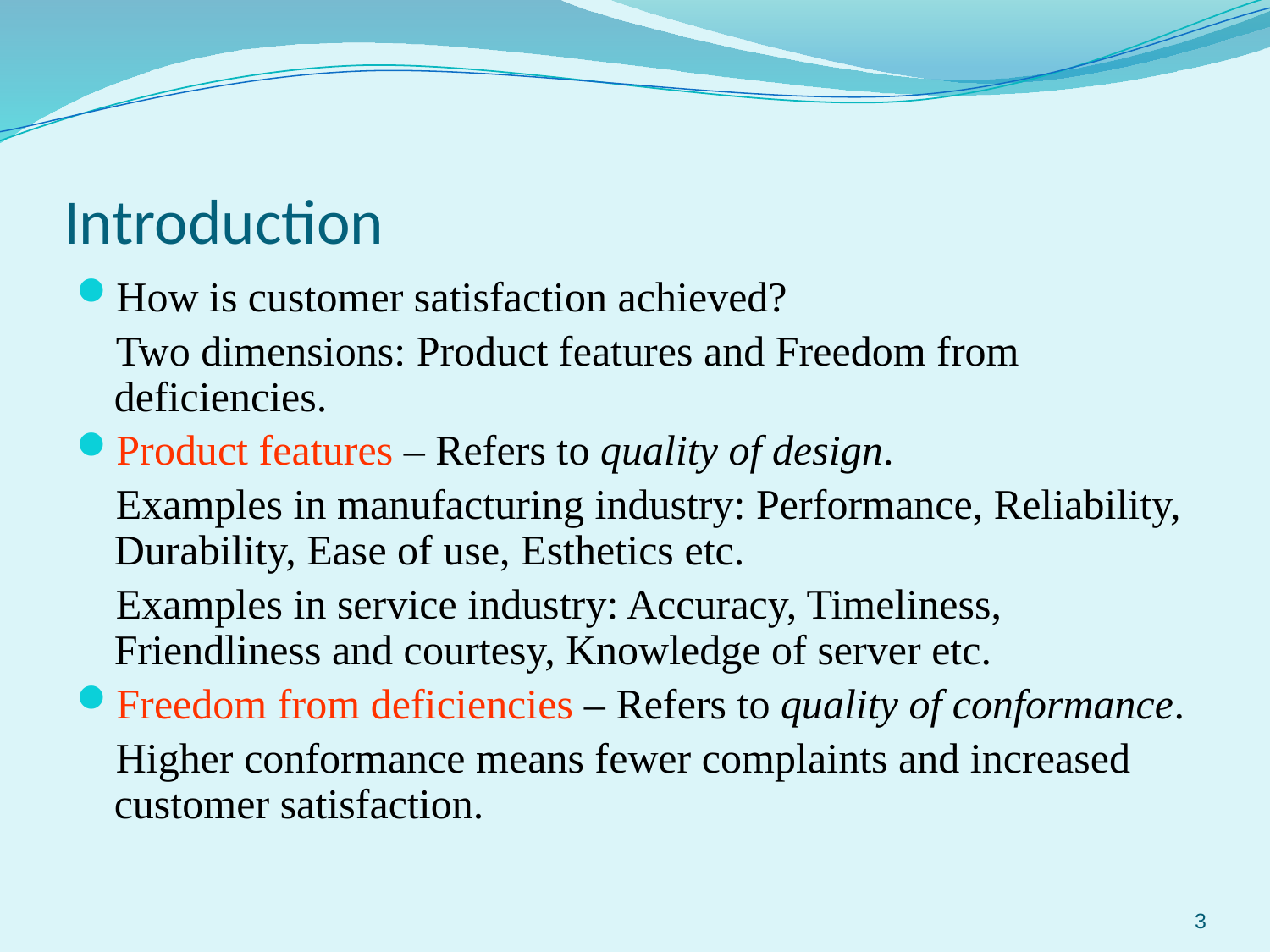

# Introduction
How is customer satisfaction achieved?
Two dimensions: Product features and Freedom from deficiencies.
Product features – Refers to quality of design.
Examples in manufacturing industry: Performance, Reliability, Durability, Ease of use, Esthetics etc.
Examples in service industry: Accuracy, Timeliness, Friendliness and courtesy, Knowledge of server etc.
Freedom from deficiencies – Refers to quality of conformance.
Higher conformance means fewer complaints and increased customer satisfaction.
3